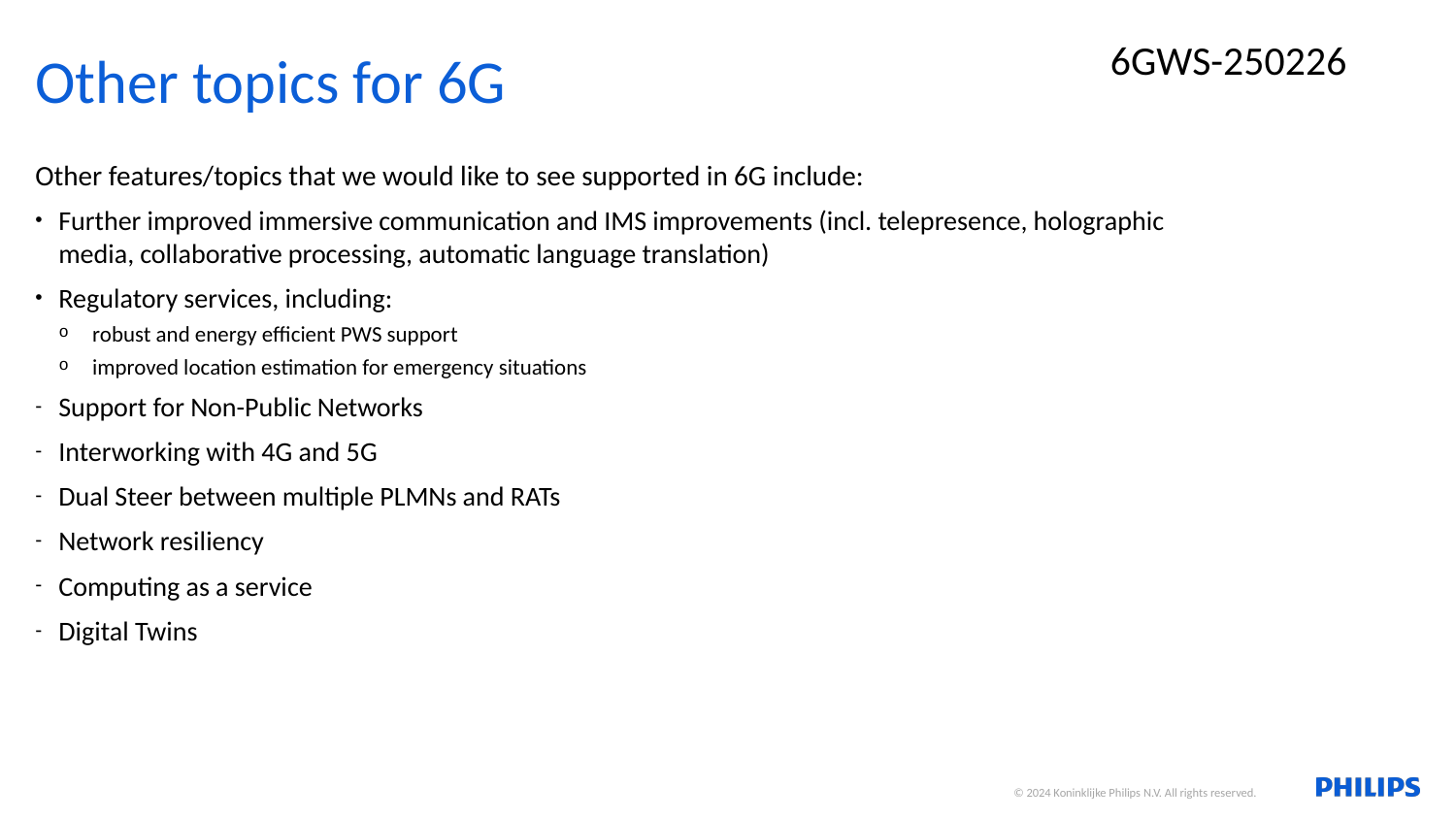

6GWS-250226
# Other topics for 6G
Other features/topics that we would like to see supported in 6G include:
Further improved immersive communication and IMS improvements (incl. telepresence, holographic media, collaborative processing, automatic language translation)
Regulatory services, including:
robust and energy efficient PWS support
improved location estimation for emergency situations
Support for Non-Public Networks
Interworking with 4G and 5G
Dual Steer between multiple PLMNs and RATs
Network resiliency
Computing as a service
Digital Twins